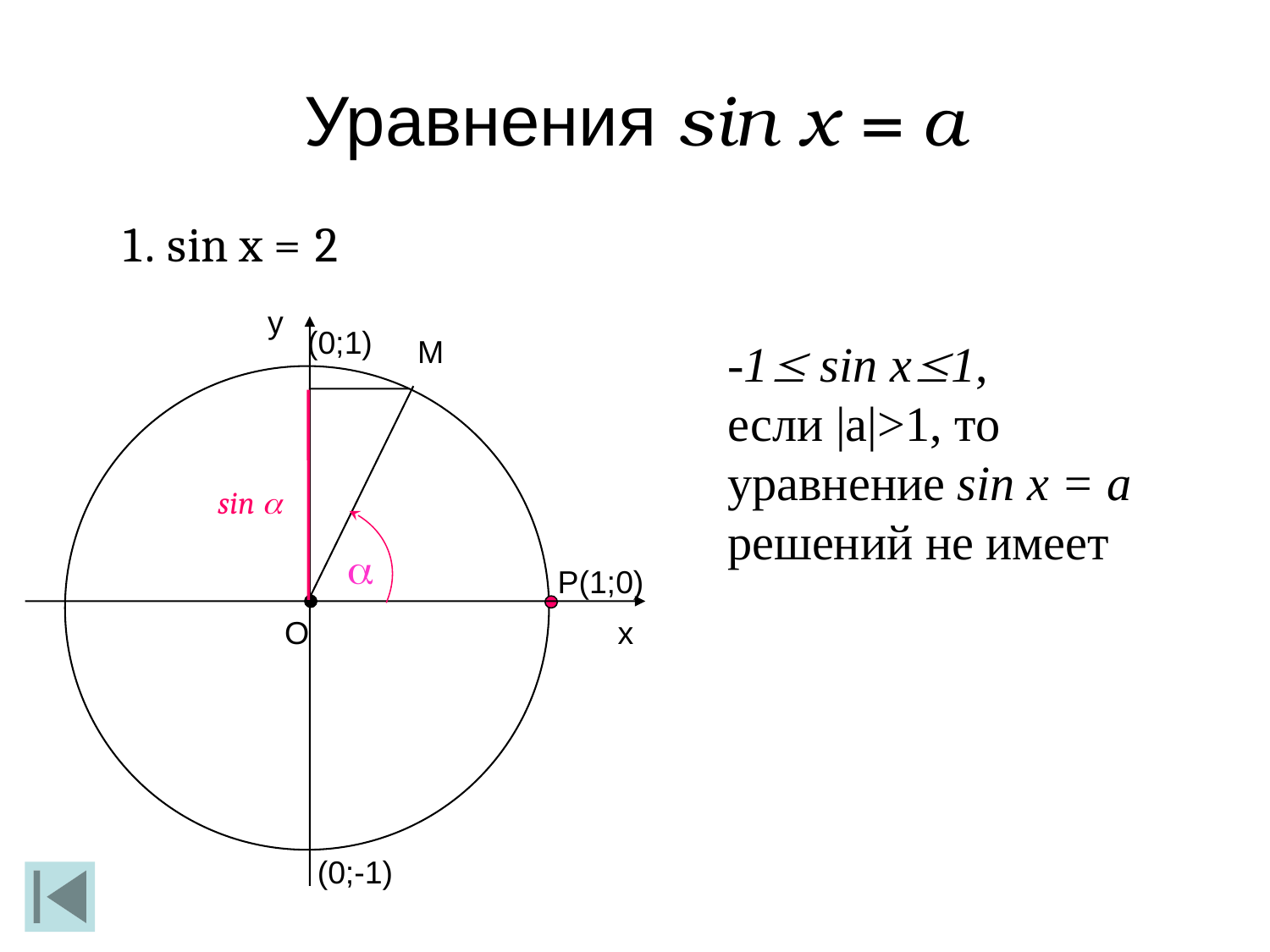

Уравнения sin x = a
1. sin x = 2
y
(0;1)

M
-1≤ sin x≤1,
если |а|>1, то уравнение sin x = а решений не имеет

sin α

α
Р(1;0)

О

x
(0;-1)